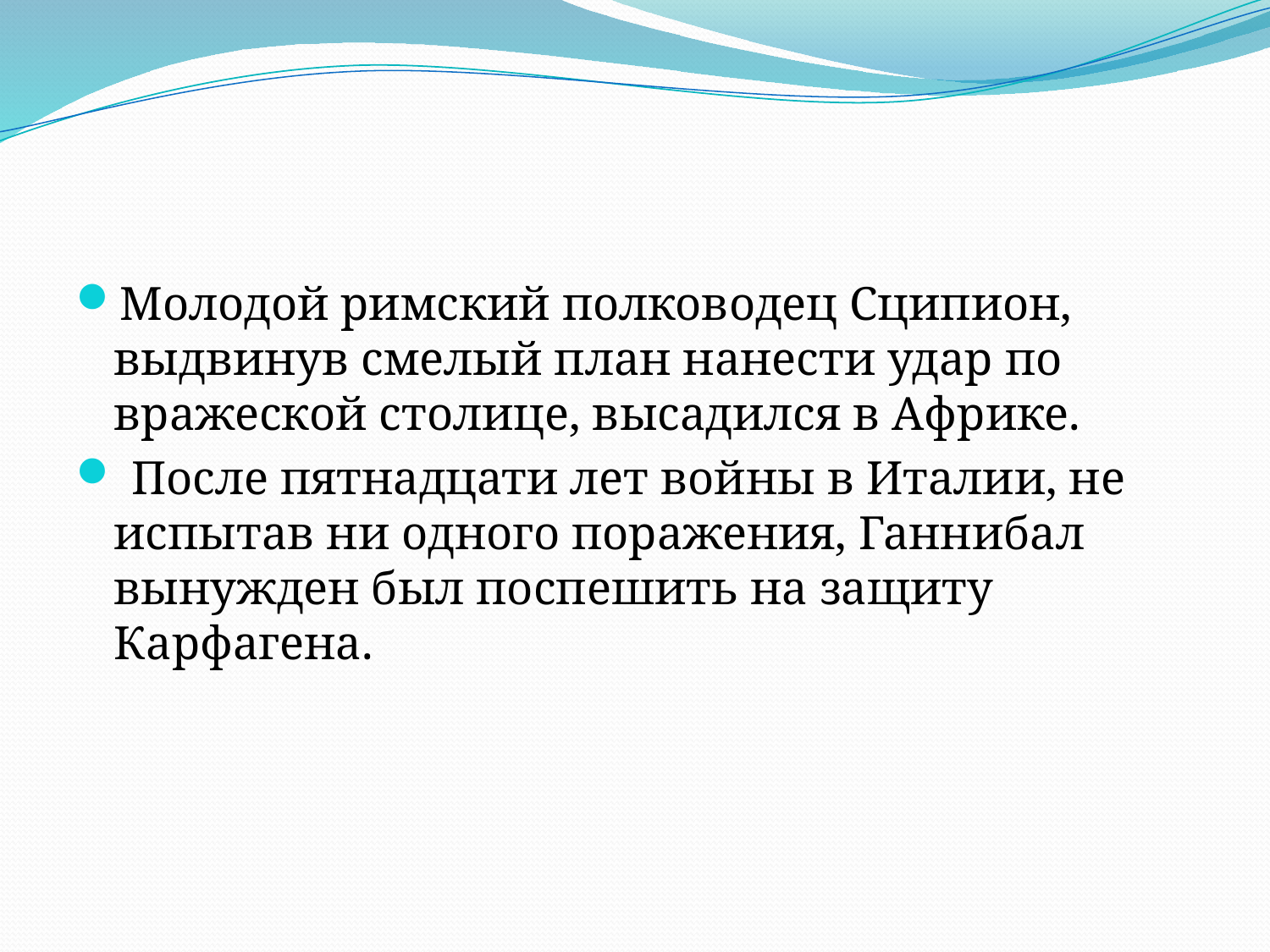

#
Молодой римский полководец Сципион, выдвинув смелый план нанести удар по вражеской столице, высадился в Африке.
 После пятнадцати лет войны в Италии, не испытав ни одного поражения, Ганнибал вынужден был поспешить на защиту Карфагена.